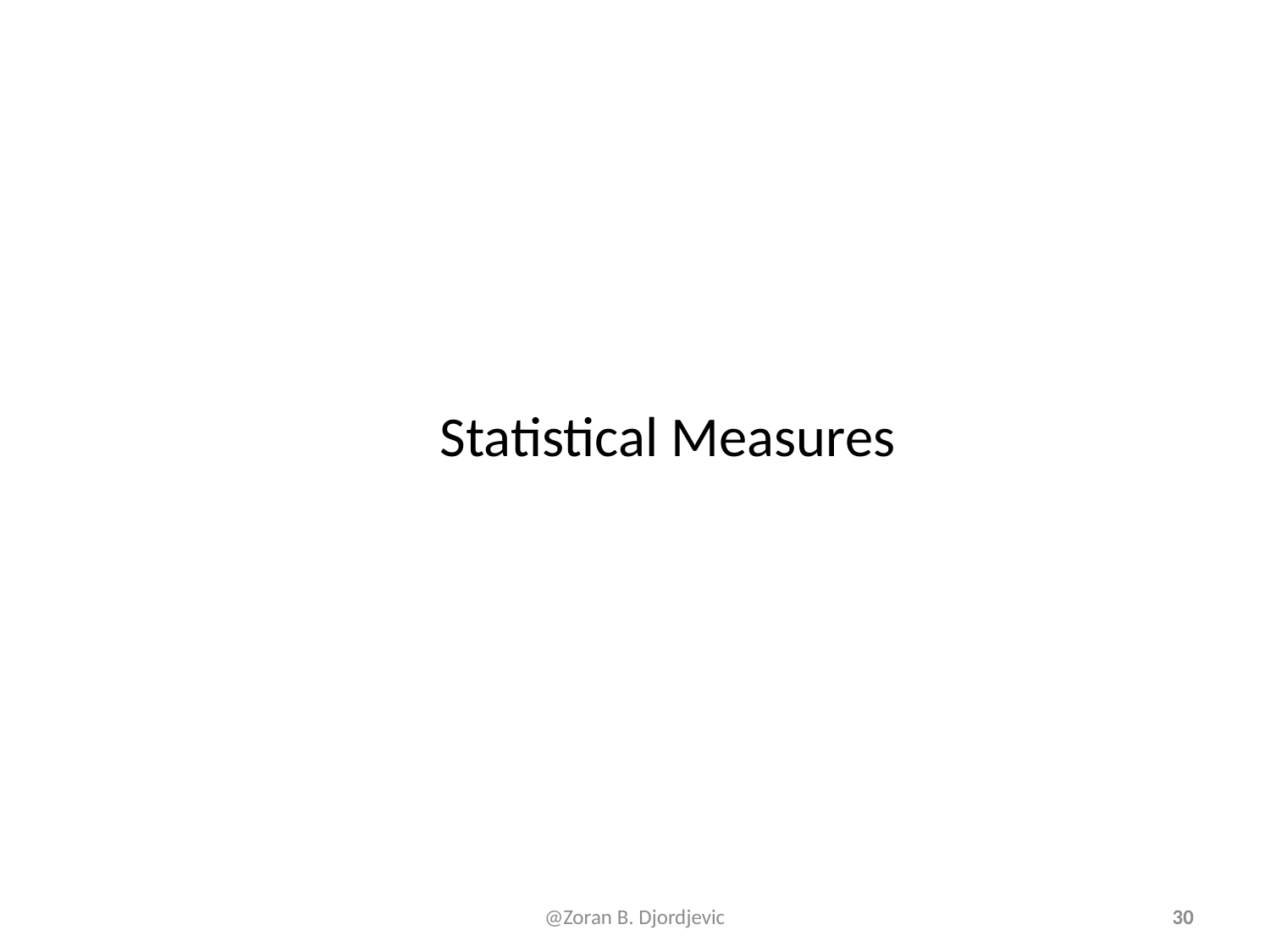

# Statistical Measures
@Zoran B. Djordjevic
30